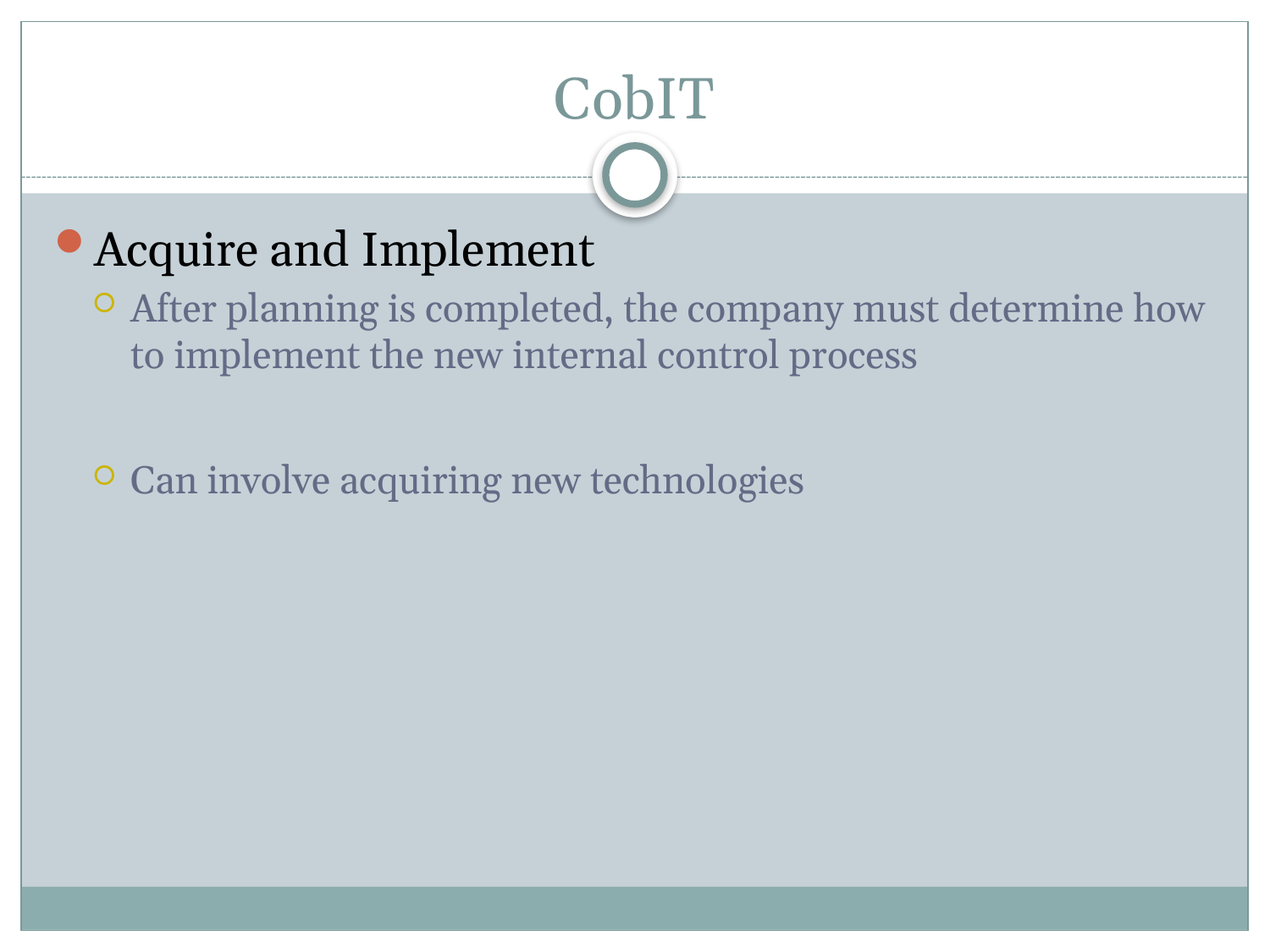

# CobIT
Acquire and Implement
After planning is completed, the company must determine how to implement the new internal control process

Can involve acquiring new technologies